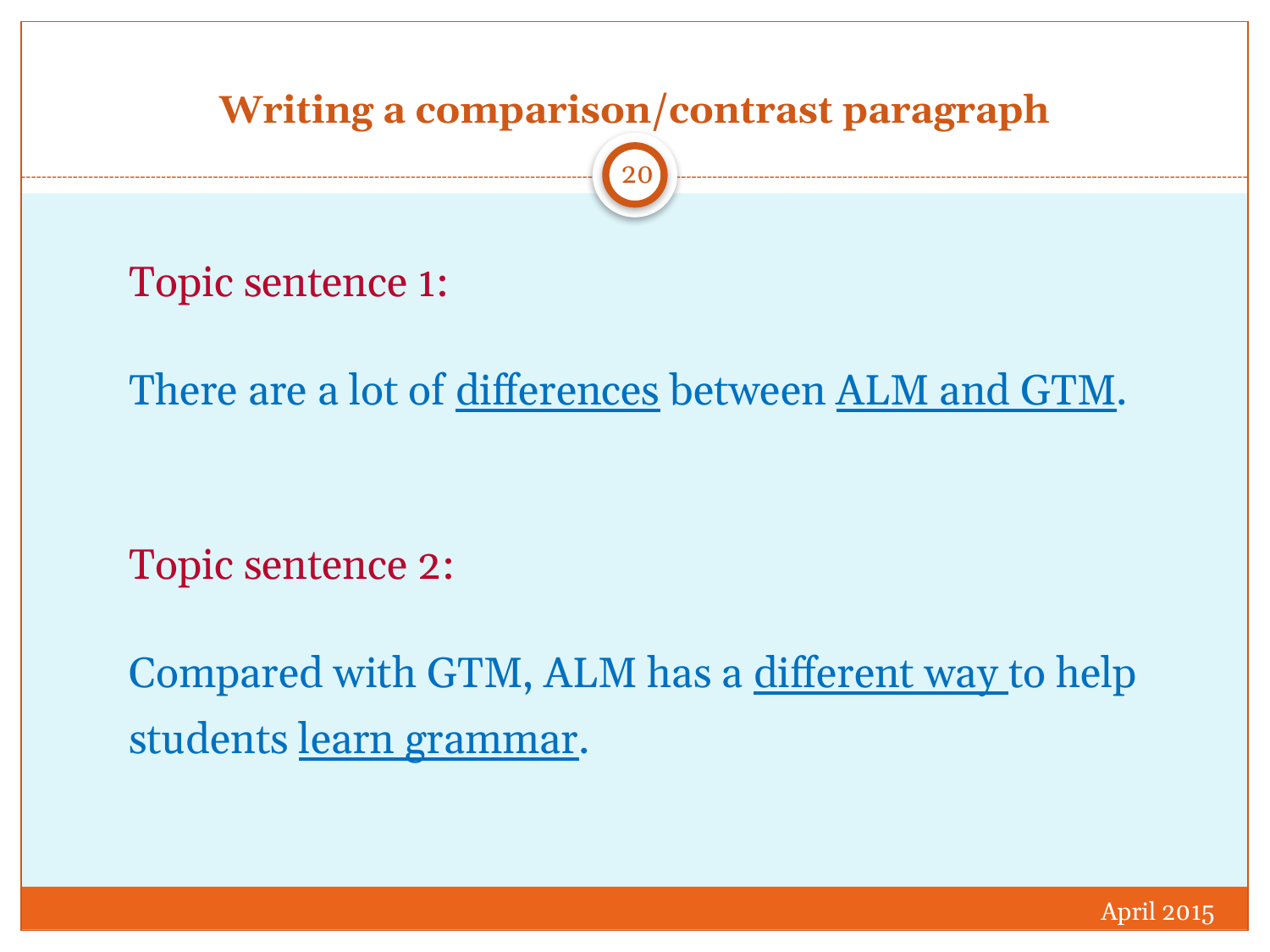

# Writing a comparison/contrast paragraph
20
Topic sentence 1:
There are a lot of differences between ALM and GTM.

Topic sentence 2:
Compared with GTM, ALM has a different way to help students learn grammar.
April 2015